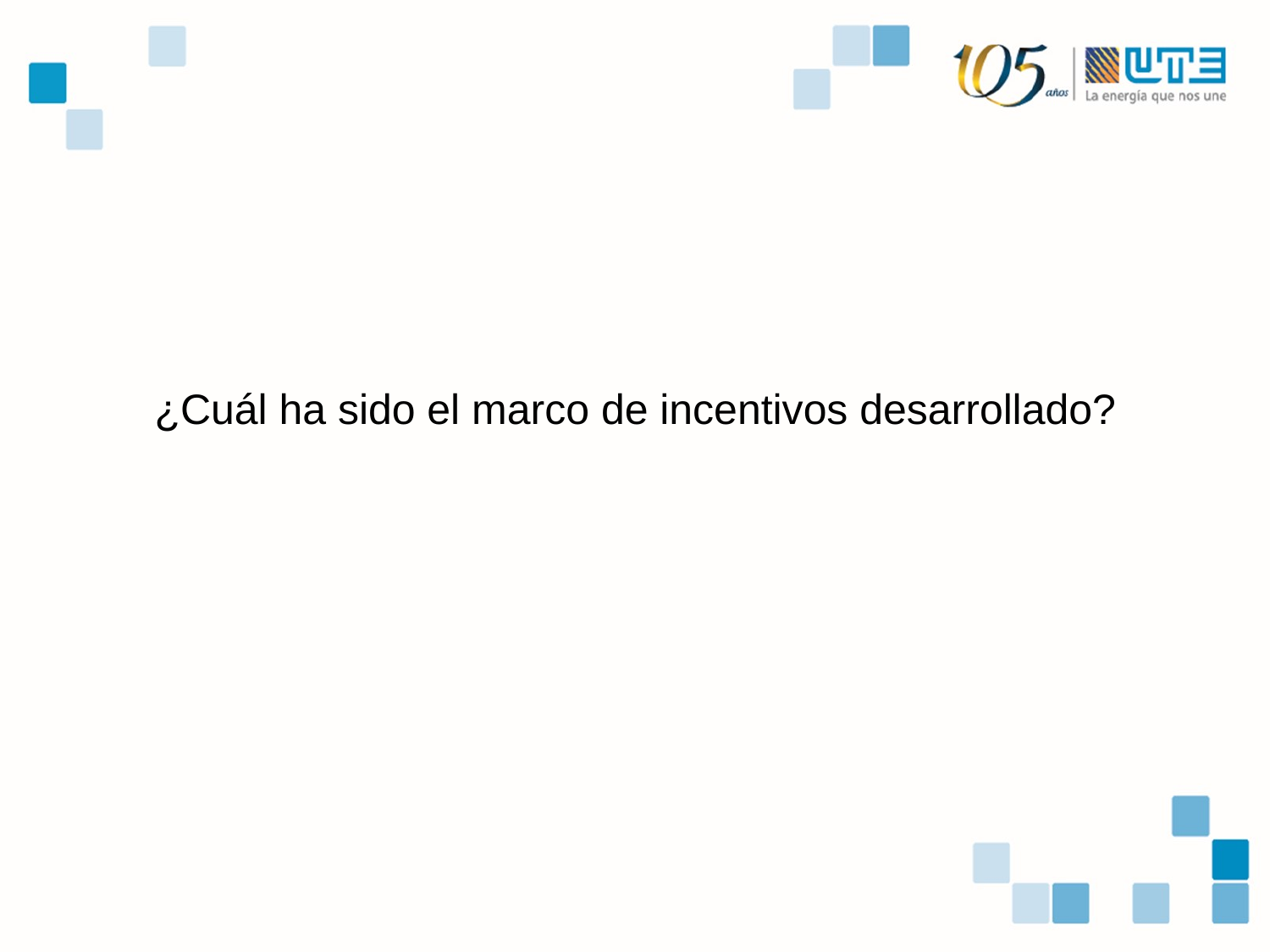

¿Cuál ha sido el marco de incentivos desarrollado?